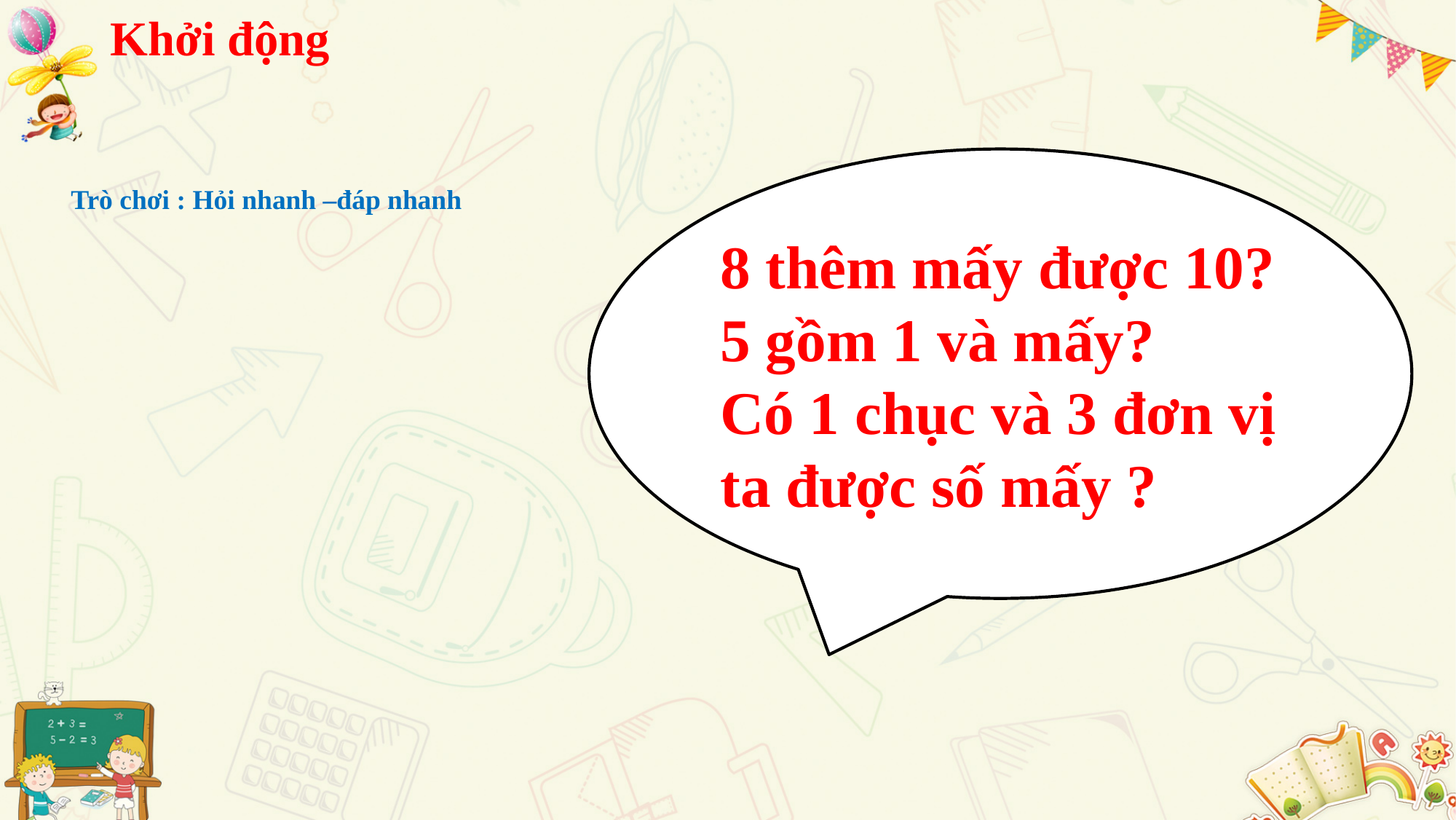

Khởi động
8 thêm mấy được 10?
5 gồm 1 và mấy?
Có 1 chục và 3 đơn vị ta được số mấy ?
Trò chơi : Hỏi nhanh –đáp nhanh